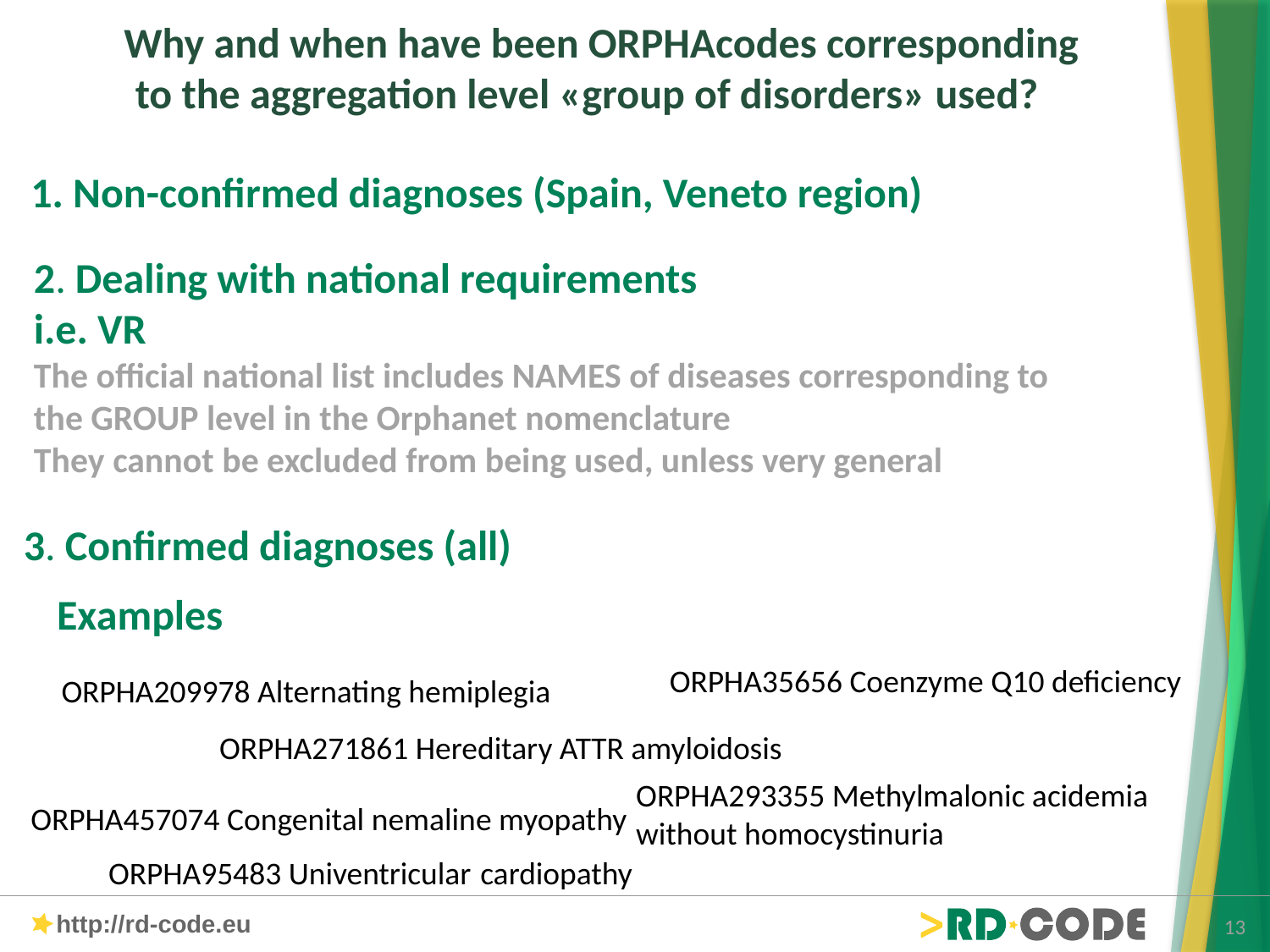

Why and when have been ORPHAcodes corresponding to the aggregation level «group of disorders» used?
1. Non-confirmed diagnoses (Spain, Veneto region)
2. Dealing with national requirements
i.e. VR
The official national list includes NAMES of diseases corresponding to the GROUP level in the Orphanet nomenclature
They cannot be excluded from being used, unless very general
3. Confirmed diagnoses (all)
Examples

ORPHA35656 Coenzyme Q10 deficiency
ORPHA209978 Alternating hemiplegia
ORPHA271861 Hereditary ATTR amyloidosis
ORPHA293355 Methylmalonic acidemia without homocystinuria
ORPHA457074 Congenital nemaline myopathy
ORPHA95483 Univentricular cardiopathy
13